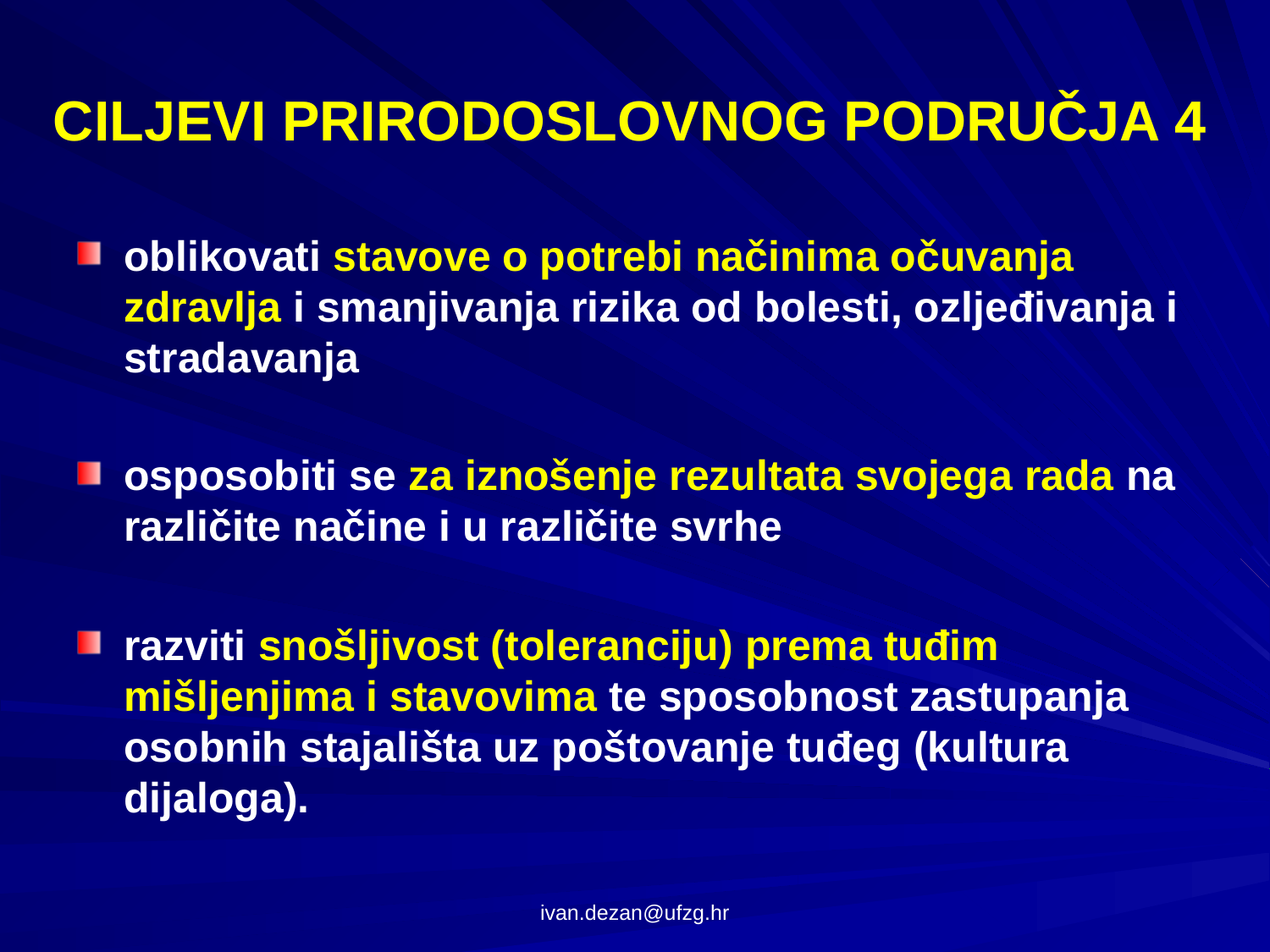

# CILJEVI PRIRODOSLOVNOG PODRUČJA 4
oblikovati stavove o potrebi načinima očuvanja zdravlja i smanjivanja rizika od bolesti, ozljeđivanja i stradavanja

osposobiti se za iznošenje rezultata svojega rada na različite načine i u različite svrhe

razviti snošljivost (toleranciju) prema tuđim mišljenjima i stavovima te sposobnost zastupanja osobnih stajališta uz poštovanje tuđeg (kultura dijaloga).

ivan.dezan@ufzg.hr